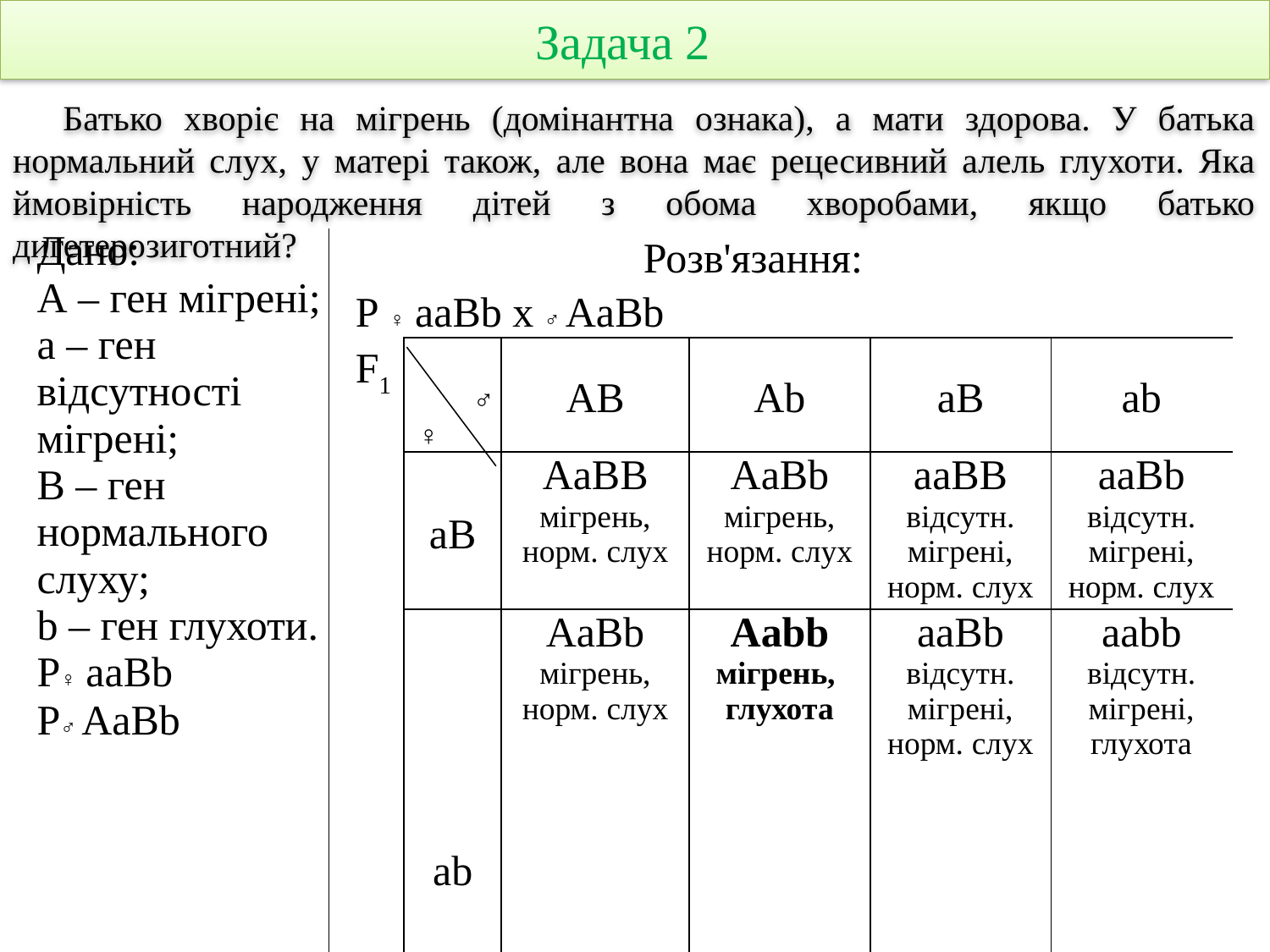

Задача 2
Батько хворіє на мігрень (домінантна ознака), а мати здорова. У батька нормальний слух, у матері також, але вона має рецесивний алель глухоти. Яка ймовірність народження дітей з обома хворобами, якщо батько дигетерозиготний?

| Дано: А – ген мігрені; a – ген відсутності мігрені; B – ген нормального слуху; b – ген глухоти. Р♀ ааВb Р♂ АaВb |  | Розв'язання: Р ♀ ааВb х ♂ АaВb |  |  |  |  |  |  |
| --- | --- | --- | --- | --- | --- | --- | --- | --- |
|  |  | F1 | ♂ ♀ | AB | Ab | aB | ab |  |
|  |  |  | aB | AaBB мігрень, норм. слух | AaBb мігрень, норм. слух | аaBB відсутн. мігрені, норм. слух | aaBb відсутн. мігрені, норм. слух |  |
|  |  |  | аb | AaBb мігрень, норм. слух | Aabb мігрень, глухота | aaBb відсутн. мігрені, норм. слух | aabb відсутн. мігрені, глухота |  |
| Визначити: F1 А–bb? (%) |  |  | Відповідь: ймовірність народження дитини з обома хворобами 1/8 (12,5%). |  |  |  |  |  |